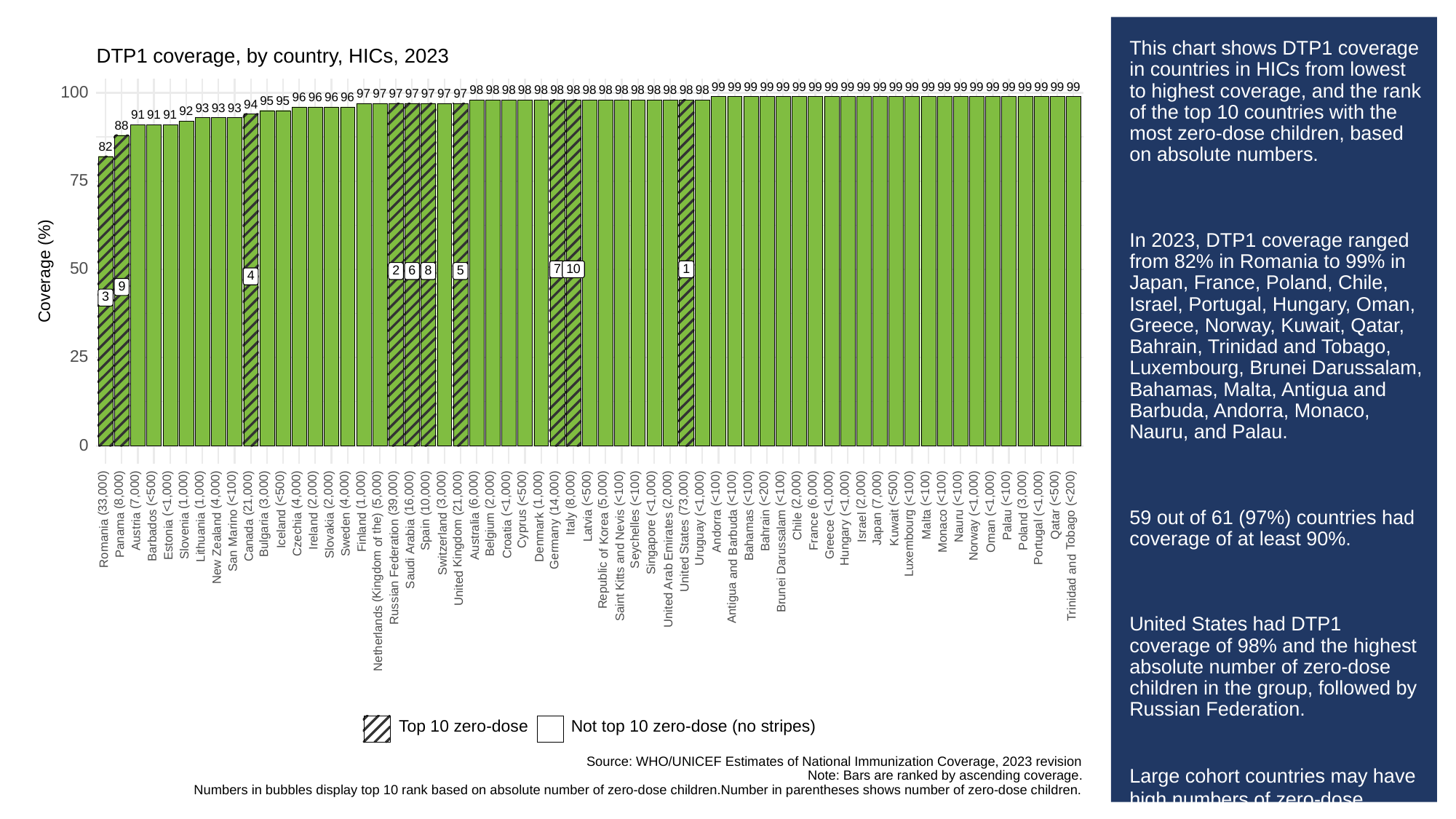

# This chart shows DTP1 coverage in countries in HICs from lowest to highest coverage, and the rank of the top 10 countries with the most zero-dose children, based on absolute numbers.

In 2023, DTP1 coverage ranged from 82% in Romania to 99% in Japan, France, Poland, Chile, Israel, Portugal, Hungary, Oman, Greece, Norway, Kuwait, Qatar, Bahrain, Trinidad and Tobago, Luxembourg, Brunei Darussalam, Bahamas, Malta, Antigua and Barbuda, Andorra, Monaco, Nauru, and Palau.

59 out of 61 (97%) countries had coverage of at least 90%.

United States had DTP1 coverage of 98% and the highest absolute number of zero-dose children in the group, followed by Russian Federation.

Large cohort countries may have high numbers of zero-dose children despite high vaccine coverage. It is advantageous to look at both coverage and absolute numbers of unvaccinated children to ensure vulnerable countries with small birth cohorts are not missed.

DTP1 coverage, by country, HICs, 2023

99
99
99
99
99
99
99
99
99
99
99
99
99
99
99
99
99
99
99
99
99
99
99
98
98
98
98
98
98
98
98
98
98
98
98
98
98
98
100
97
97
97
97
97
97
97

96
96
96
96

95
95

94

93
93
93

92

91
91
91

88

82

75

50
Coverage (%)

10
1
7

6
8
2
5

4

9

3

25

0

(<500)
(<100)
(<500)
(<500)
(<500)
(<100)
(<100)
(<100)
(<100)
(<100)
(<200)
(<100)
(<500)
(<100)
(<100)
(<100)
(<100)
(<100)
(<500)
(<200)
(8,000)
(7,000)
(1,000)
(1,000)
(4,000)
(3,000)
(4,000)
(2,000)
(2,000)
(4,000)
(1,000)
(5,000)
(3,000)
(6,000)
(2,000)
(1,000)
(8,000)
(5,000)
(2,000)
(2,000)
(6,000)
(2,000)
(7,000)
(3,000)
(33,000)
(21,000)
(39,000)
(16,000)
(10,000)
(21,000)
(14,000)
(73,000)
(<1,000)
(<1,000)
(<1,000)
(<1,000)
(<1,000)
(<1,000)
(<1,000)
(<1,000)
(<1,000)
the)
Italy
Qatar
Malta
Nevis
Palau
Latvia
Nauru
Chile
Israel
Cyprus
Kuwait
Japan
Marino
Korea
Tobago
Iceland
Bahrain
Ireland
Andorra
Monaco
Austria
France
Poland
Finland
Barbuda
Belgium
Bulgaria
Spain
Czechia
Sweden
Zealand
Panama
Bahamas
Slovakia
Barbados
Slovenia
Oman
Australia
States
Emirates
Arabia
Denmark
Lithuania
Seychelles
Norway
Croatia
Greece
Estonia
Canada
Portugal
Uruguay
Hungary
of
Darussalam
Kingdom
Luxembourg
Germany
Romania
Switzerland
Singapore
Federation
of
and
San
and
and
New
Saudi
United
(Kingdom
Arab
Kitts
Republic
United
Brunei
Trinidad
Antigua
Russian
Saint
United
Netherlands

Not top 10 zero-dose (no stripes)
Top 10 zero-dose

Source: WHO/UNICEF Estimates of National Immunization Coverage, 2023 revision
Note: Bars are ranked by ascending coverage.
Numbers in bubbles display top 10 rank based on absolute number of zero-dose children.Number in parentheses shows number of zero-dose children.